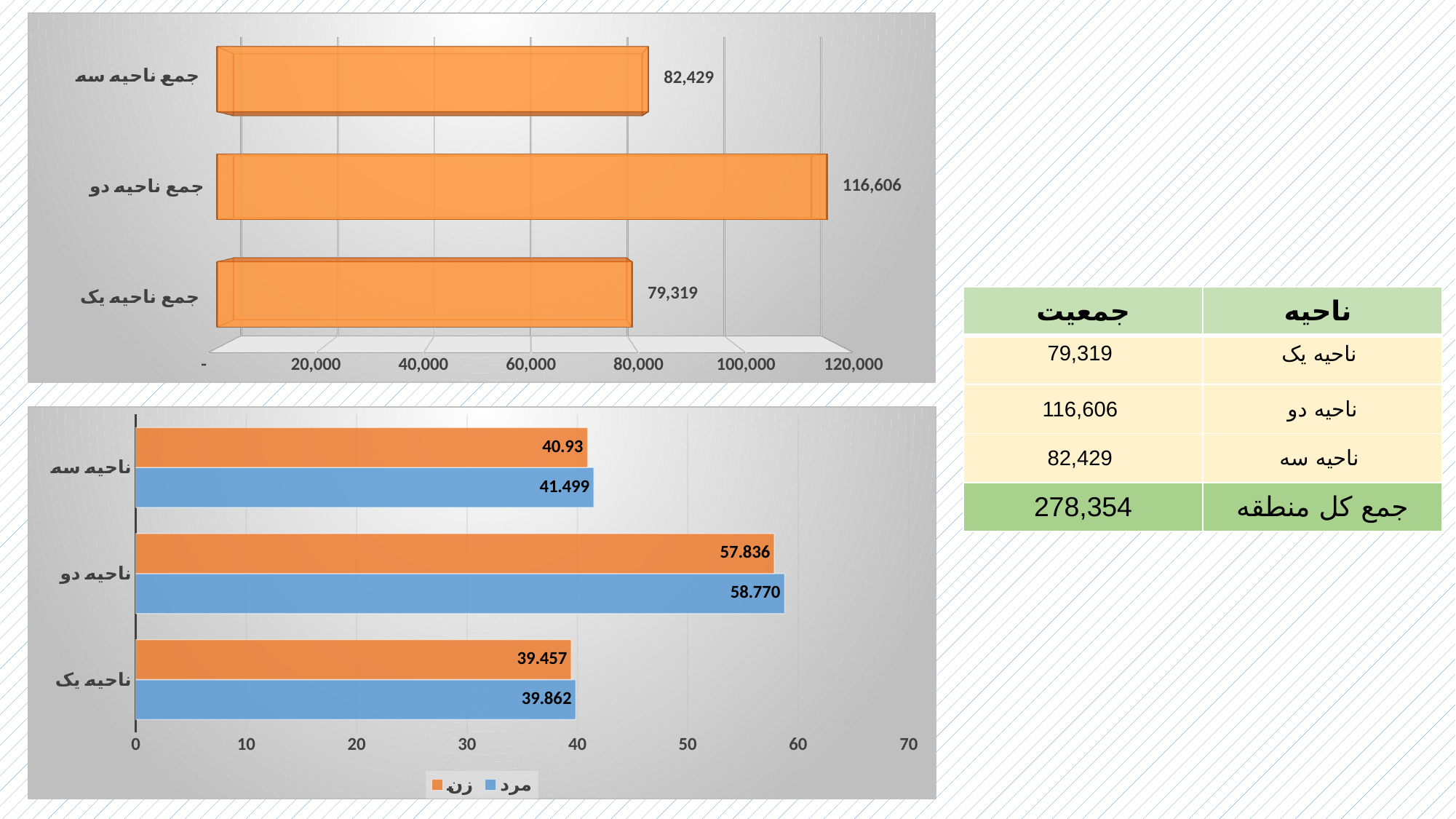

[unsupported chart]

| جمعیت | ناحیه |
| --- | --- |
| 79,319 | ناحیه یک |
| 116,606 | ناحیه دو |
| 82,429 | ناحیه سه |
| 278,354 | جمع کل منطقه |

### Chart

| Category | مرد | زن |
|---|---|---|
| ناحیه یک | 39.86200000000001 | 39.457 |
|  ناحیه دو | 58.769999999999996 | 57.836 |
|  ناحیه سه | 41.498999999999995 | 40.93 |